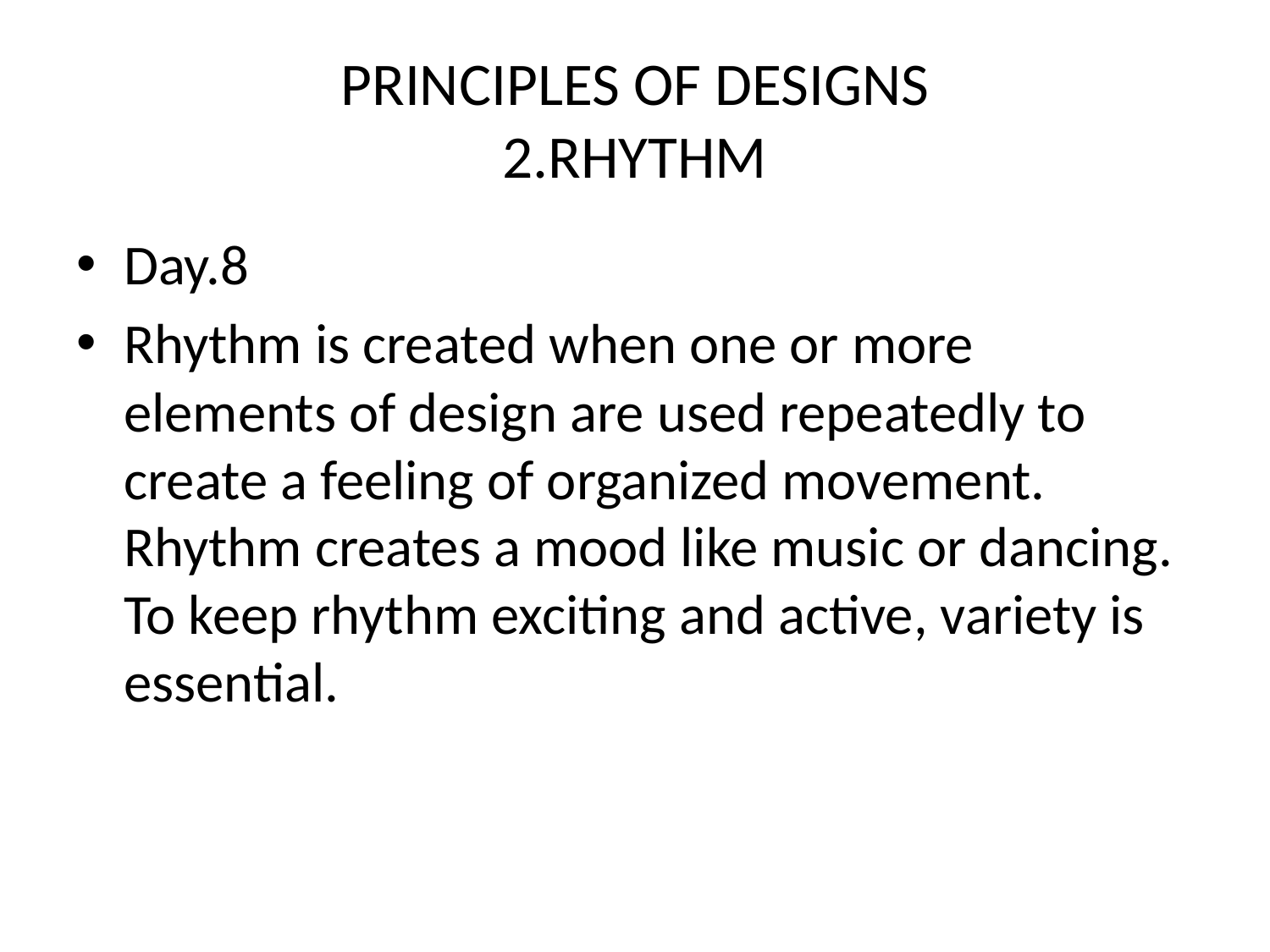

# PRINCIPLES OF DESIGNS 2.RHYTHM
Day.8
Rhythm is created when one or more elements of design are used repeatedly to create a feeling of organized movement. Rhythm creates a mood like music or dancing. To keep rhythm exciting and active, variety is essential.